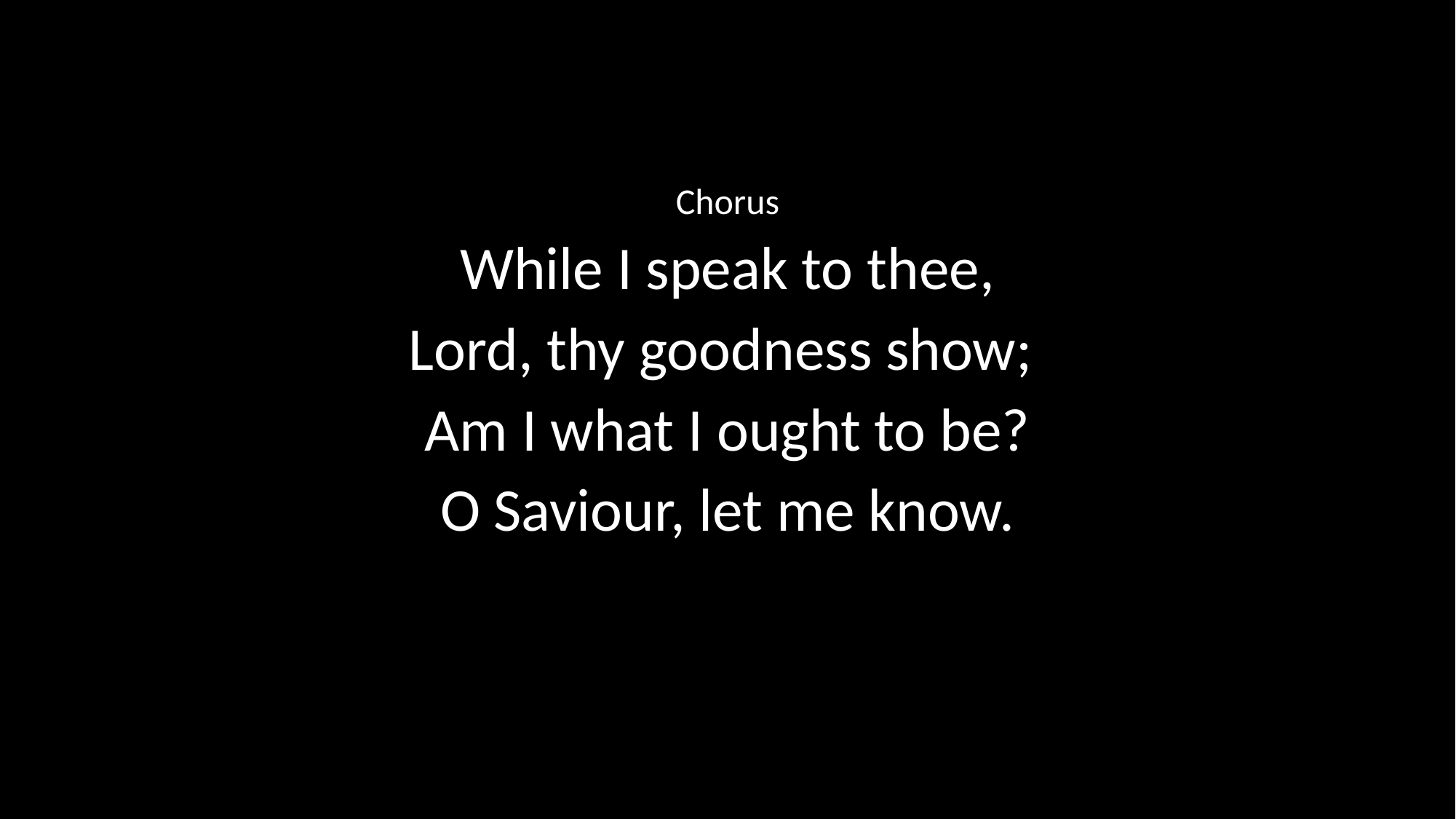

Chorus
While I speak to thee,
Lord, thy goodness show;
Am I what I ought to be?
O Saviour, let me know.